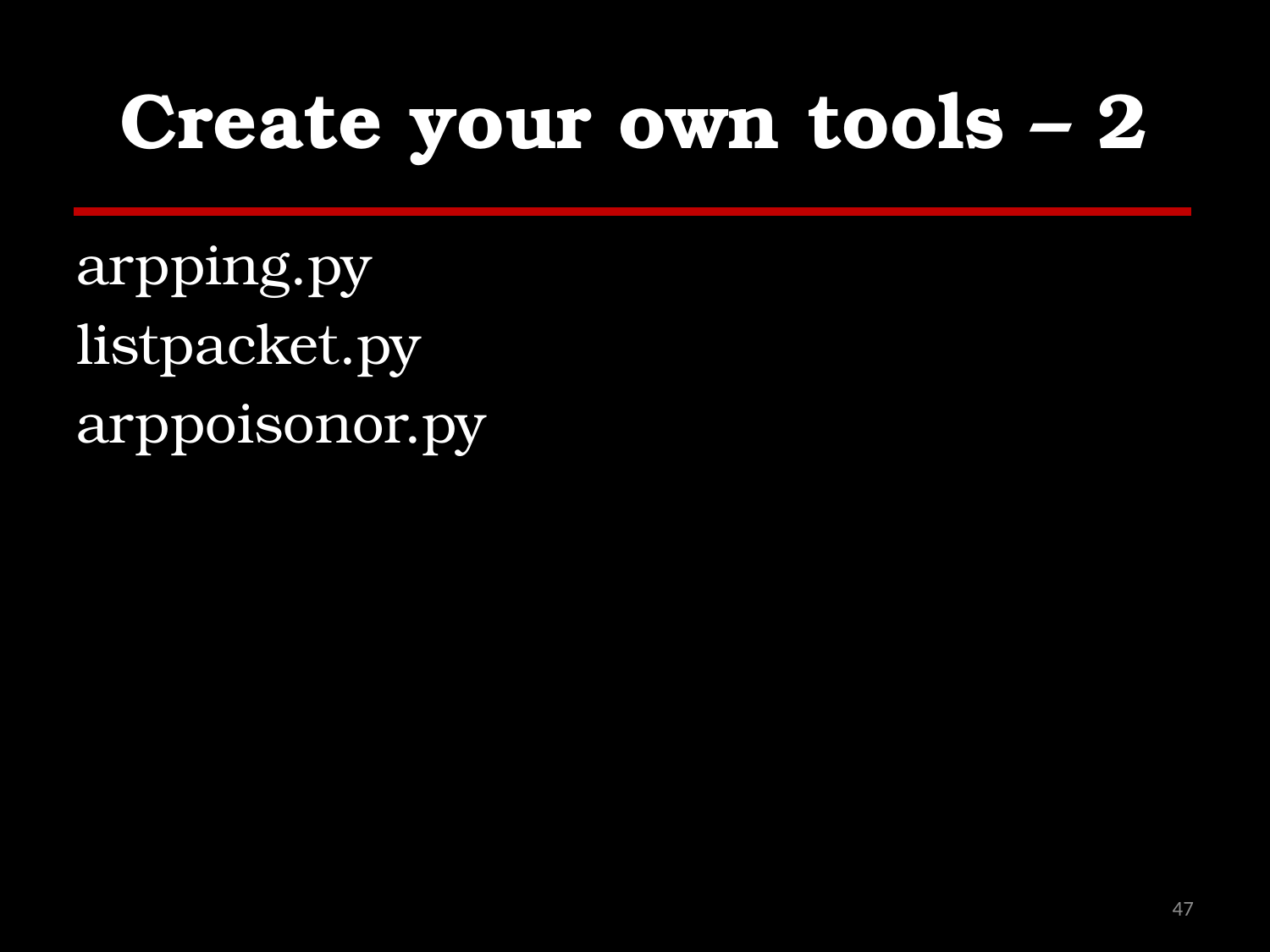

# Create your own tools – 2
arpping.py
listpacket.py
arppoisonor.py
47